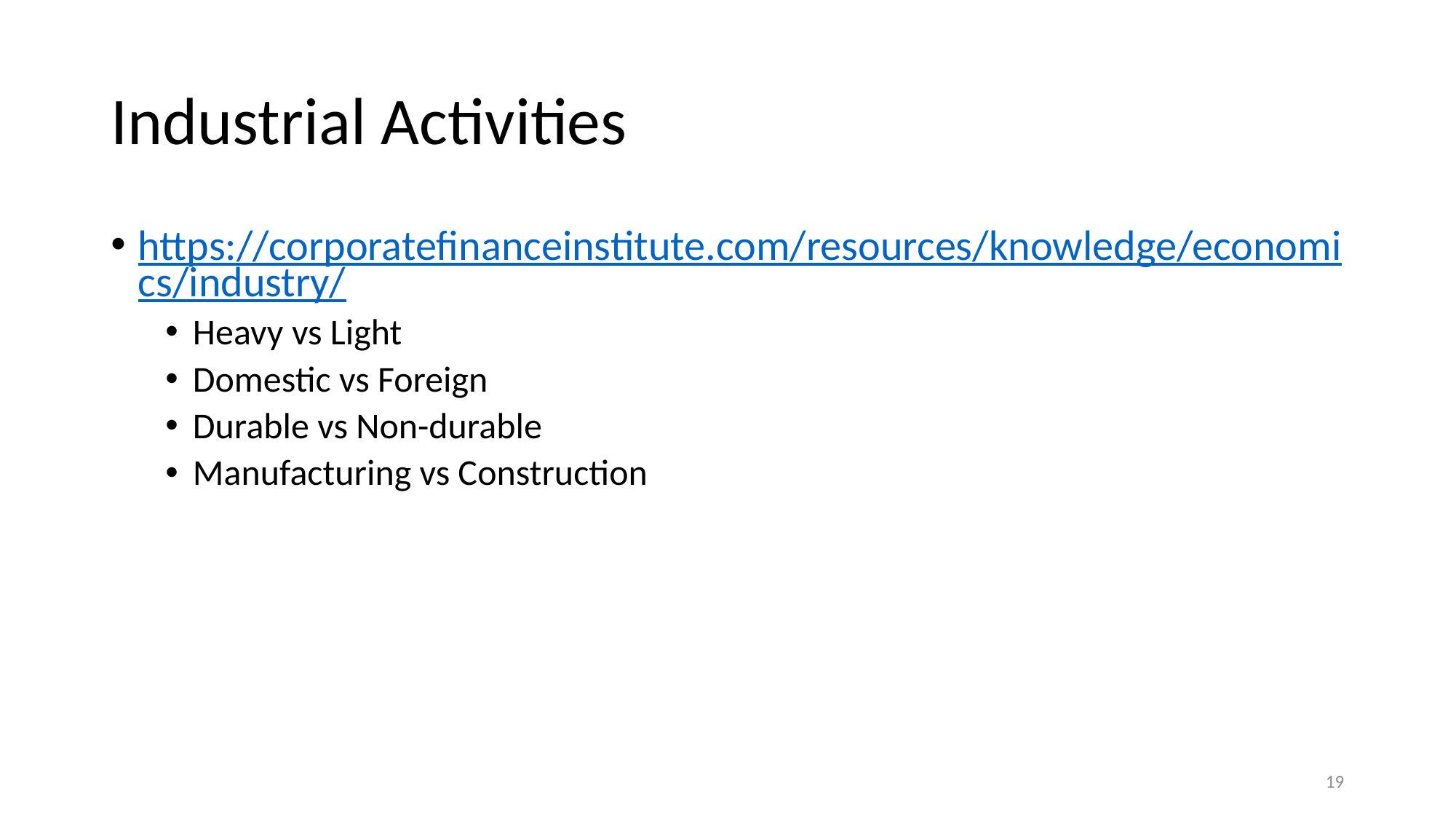

# Industrial Activities
https://corporatefinanceinstitute.com/resources/knowledge/economics/industry/
Heavy vs Light
Domestic vs Foreign
Durable vs Non-durable
Manufacturing vs Construction

19